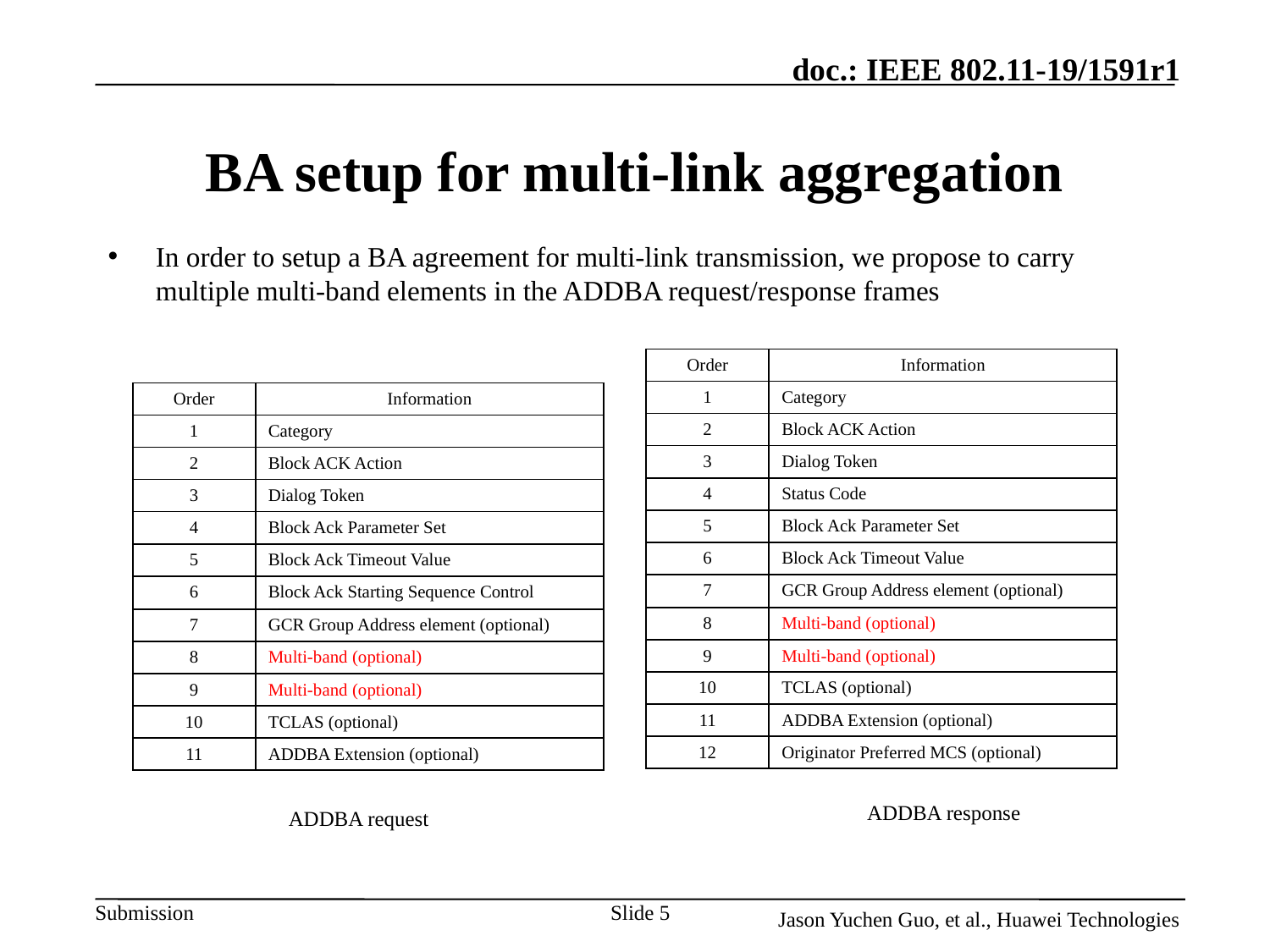

# BA setup for multi-link aggregation
In order to setup a BA agreement for multi-link transmission, we propose to carry multiple multi-band elements in the ADDBA request/response frames
| Order | Information |
| --- | --- |
| 1 | Category |
| 2 | Block ACK Action |
| 3 | Dialog Token |
| 4 | Status Code |
| 5 | Block Ack Parameter Set |
| 6 | Block Ack Timeout Value |
| 7 | GCR Group Address element (optional) |
| 8 | Multi-band (optional) |
| 9 | Multi-band (optional) |
| 10 | TCLAS (optional) |
| 11 | ADDBA Extension (optional) |
| 12 | Originator Preferred MCS (optional) |
| Order | Information |
| --- | --- |
| 1 | Category |
| 2 | Block ACK Action |
| 3 | Dialog Token |
| 4 | Block Ack Parameter Set |
| 5 | Block Ack Timeout Value |
| 6 | Block Ack Starting Sequence Control |
| 7 | GCR Group Address element (optional) |
| 8 | Multi-band (optional) |
| 9 | Multi-band (optional) |
| 10 | TCLAS (optional) |
| 11 | ADDBA Extension (optional) |
ADDBA response
ADDBA request
Slide 5